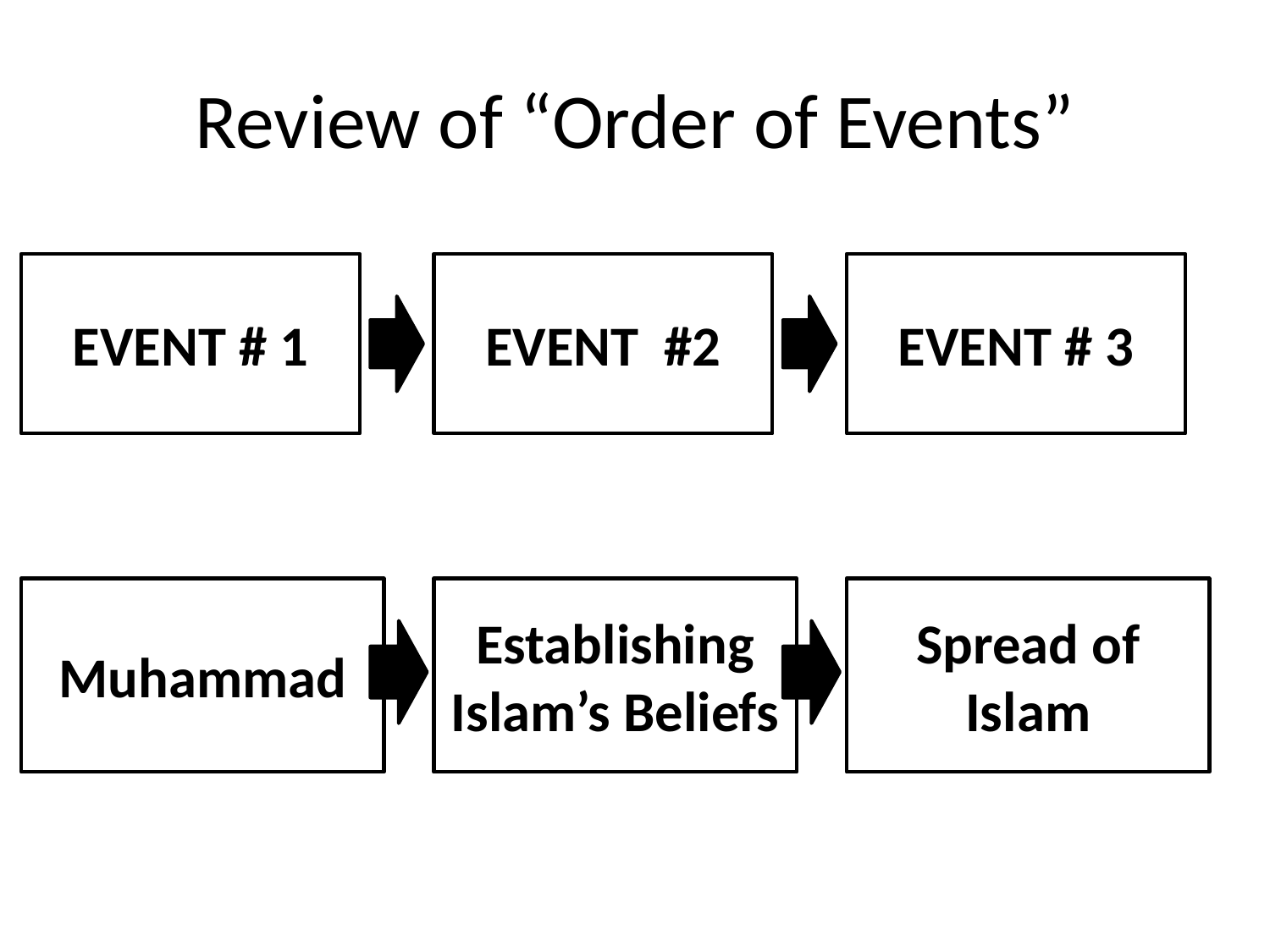

# Review of “Order of Events”
EVENT # 1
EVENT  #2
EVENT # 3

Muhammad
Establishing Islam’s Beliefs
Spread of Islam